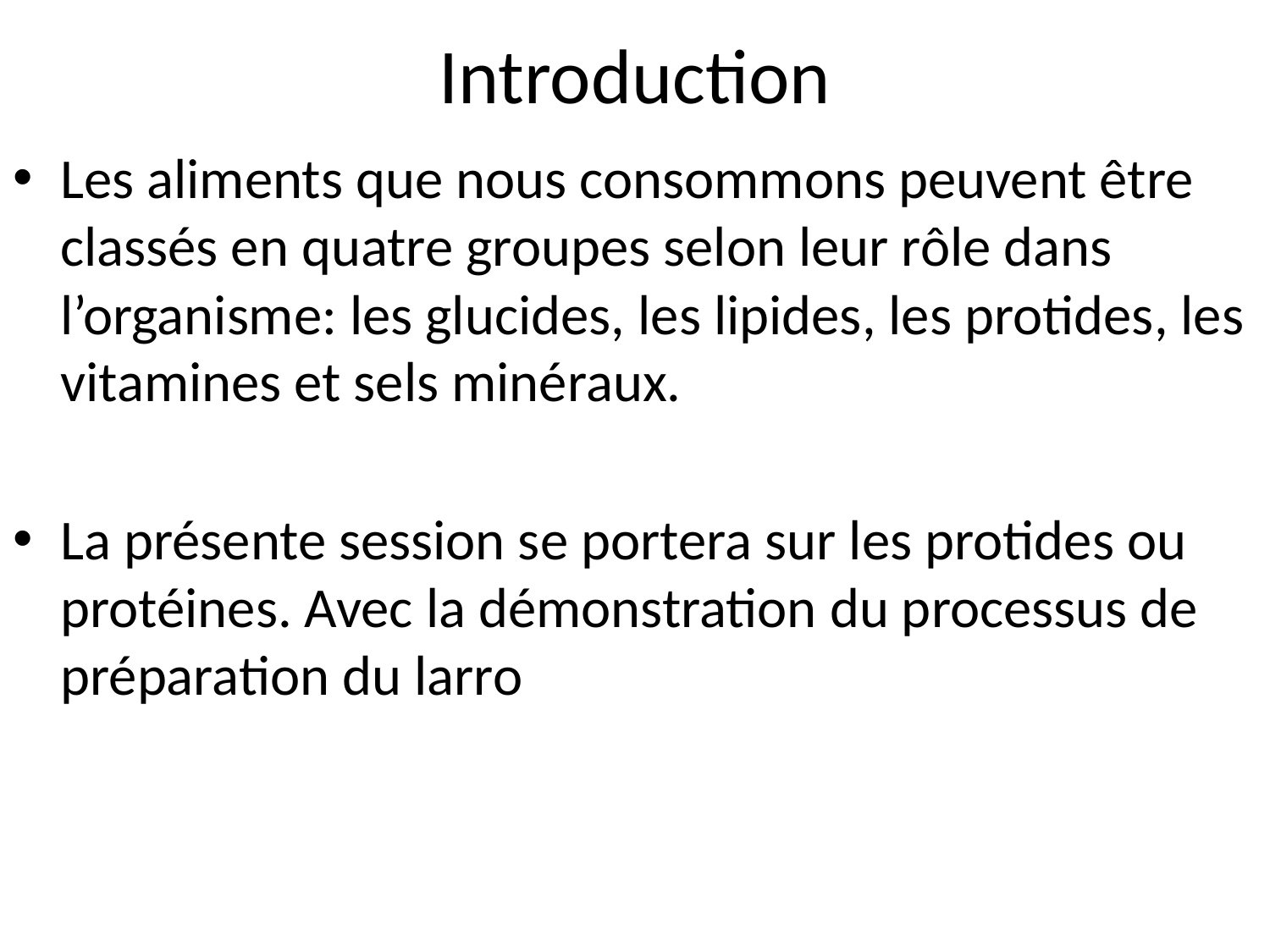

# Introduction
Les aliments que nous consommons peuvent être classés en quatre groupes selon leur rôle dans l’organisme: les glucides, les lipides, les protides, les vitamines et sels minéraux.

La présente session se portera sur les protides ou protéines. Avec la démonstration du processus de préparation du larro